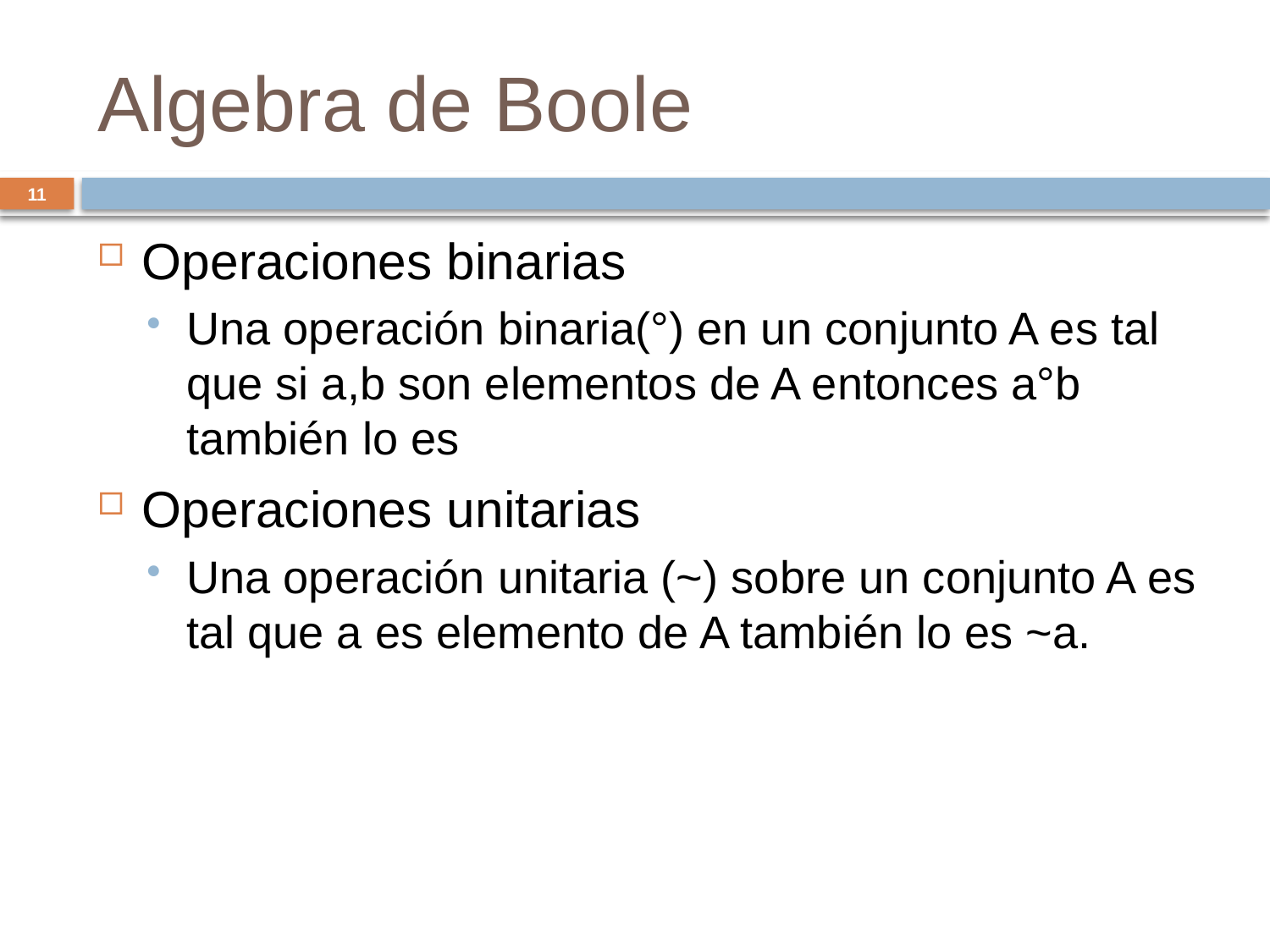

# Algebra de Boole
11
Operaciones binarias
Una operación binaria(°) en un conjunto A es tal que si a,b son elementos de A entonces a°b también lo es
Operaciones unitarias
Una operación unitaria (~) sobre un conjunto A es tal que a es elemento de A también lo es ~a.